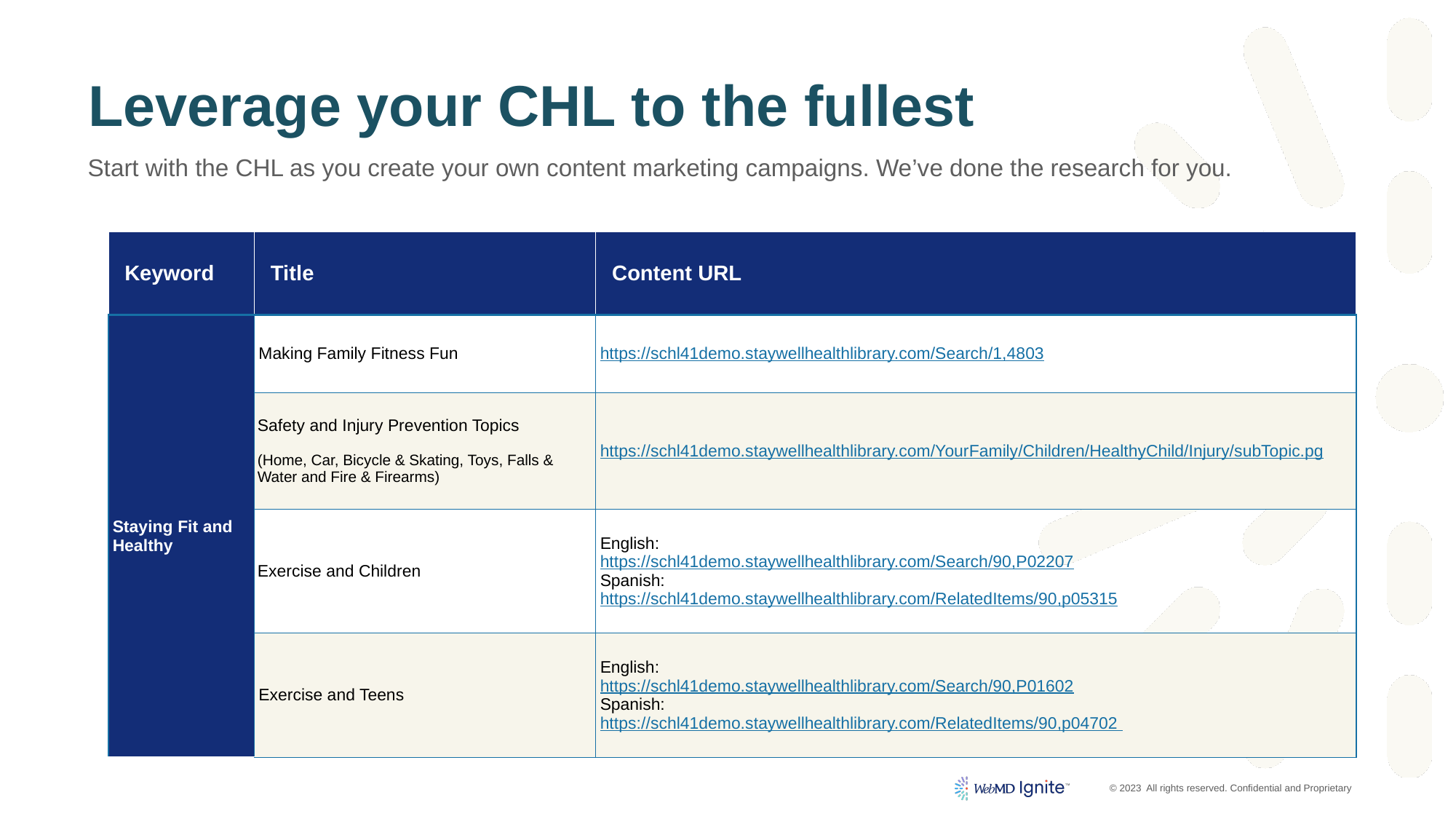

# Leverage your CHL to the fullest
Start with the CHL as you create your own content marketing campaigns. We’ve done the research for you.
| Keyword | Title | Content URL |
| --- | --- | --- |
| Staying Fit and Healthy | Making Family Fitness Fun | https://schl41demo.staywellhealthlibrary.com/Search/1,4803 |
|  | Safety and Injury Prevention Topics (Home, Car, Bicycle & Skating, Toys, Falls & Water and Fire & Firearms) | https://schl41demo.staywellhealthlibrary.com/YourFamily/Children/HealthyChild/Injury/subTopic.pg |
|  | Exercise and Children | English: https://schl41demo.staywellhealthlibrary.com/Search/90,P02207 Spanish: https://schl41demo.staywellhealthlibrary.com/RelatedItems/90,p05315 |
|  | Exercise and Teens | English: https://schl41demo.staywellhealthlibrary.com/Search/90,P01602 Spanish: https://schl41demo.staywellhealthlibrary.com/RelatedItems/90,p04702 |